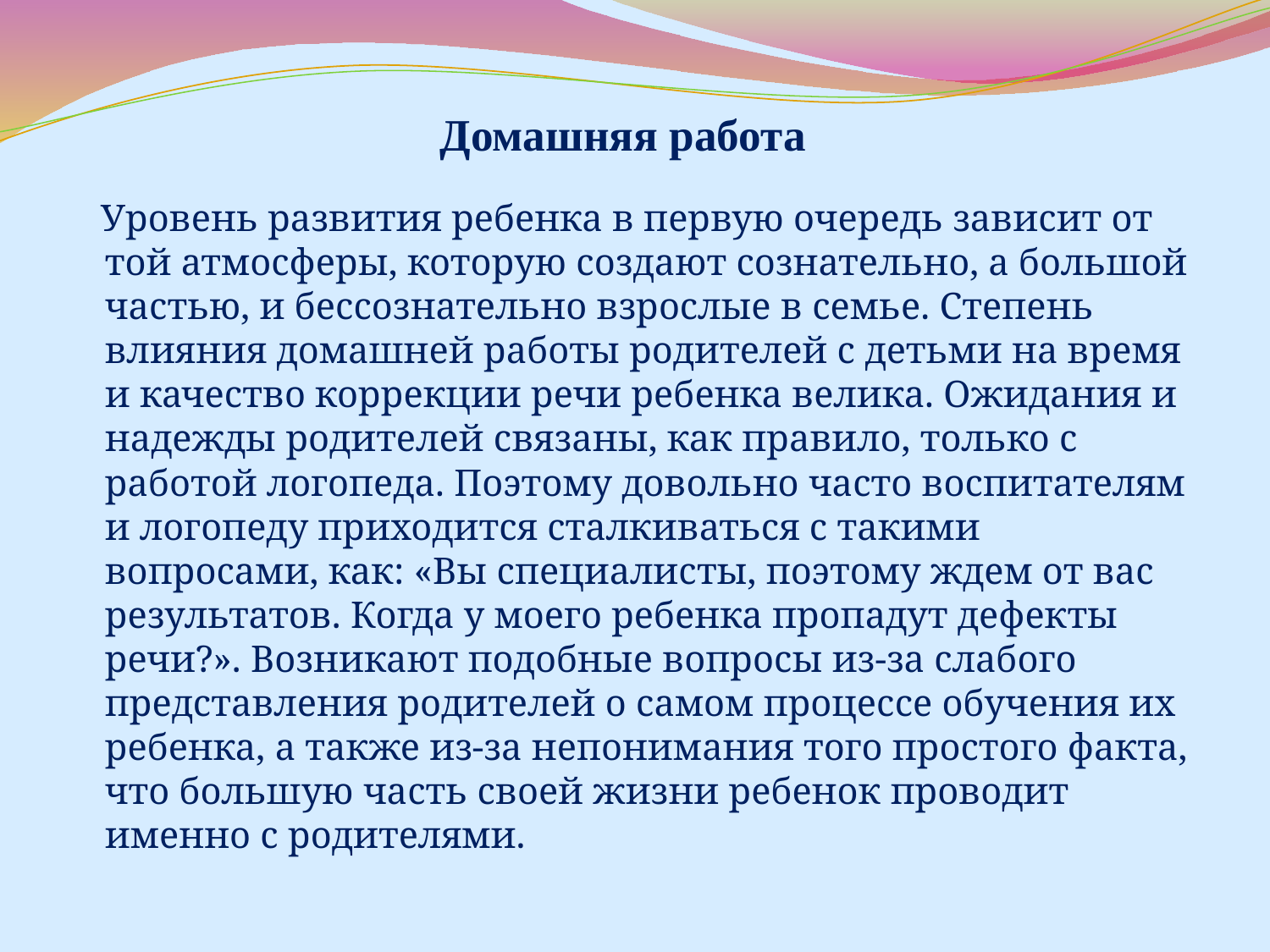

# Домашняя работа
   Уровень развития ребенка в первую очередь зависит от той атмосферы, которую создают сознательно, а большой частью, и бессознательно взрослые в семье. Степень влияния домашней работы родителей с детьми на время и качество коррекции речи ребенка велика. Ожидания и надежды родителей связаны, как правило, только с работой логопеда. Поэтому довольно часто воспитателям и логопеду приходится сталкиваться с такими вопросами, как: «Вы специалисты, поэтому ждем от вас результатов. Когда у моего ребенка пропадут дефекты речи?». Возникают подобные вопросы из-за слабого представления родителей о самом процессе обучения их ребенка, а также из-за непонимания того простого факта, что большую часть своей жизни ребенок проводит именно с родителями.